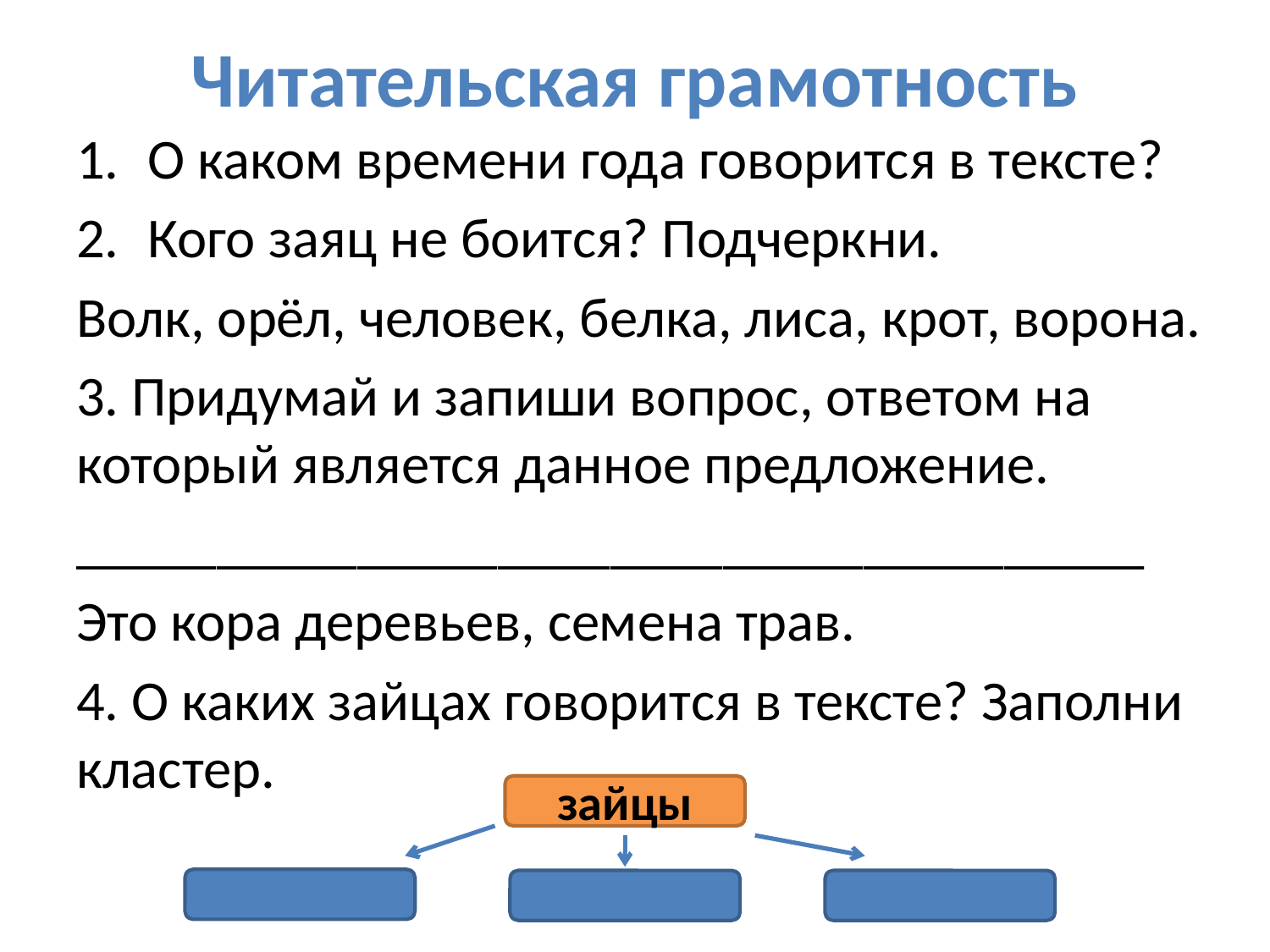

# Читательская грамотность
О каком времени года говорится в тексте?
Кого заяц не боится? Подчеркни.
Волк, орёл, человек, белка, лиса, крот, ворона.
3. Придумай и запиши вопрос, ответом на который является данное предложение.
______________________________________
Это кора деревьев, семена трав.
4. О каких зайцах говорится в тексте? Заполни кластер.

зайцы